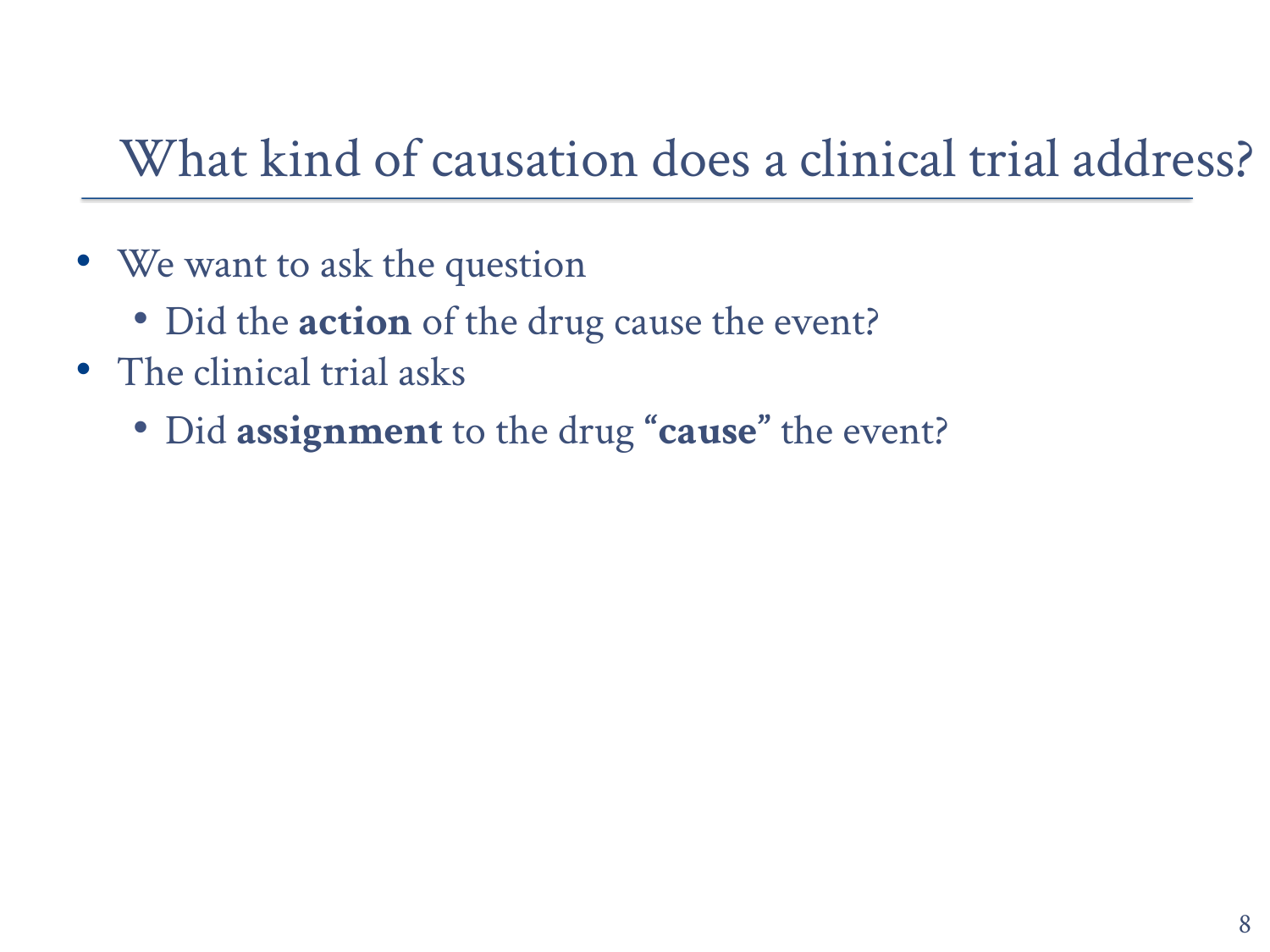

# What kind of causation does a clinical trial address?
We want to ask the question
Did the action of the drug cause the event?
The clinical trial asks
Did assignment to the drug “cause” the event?
8